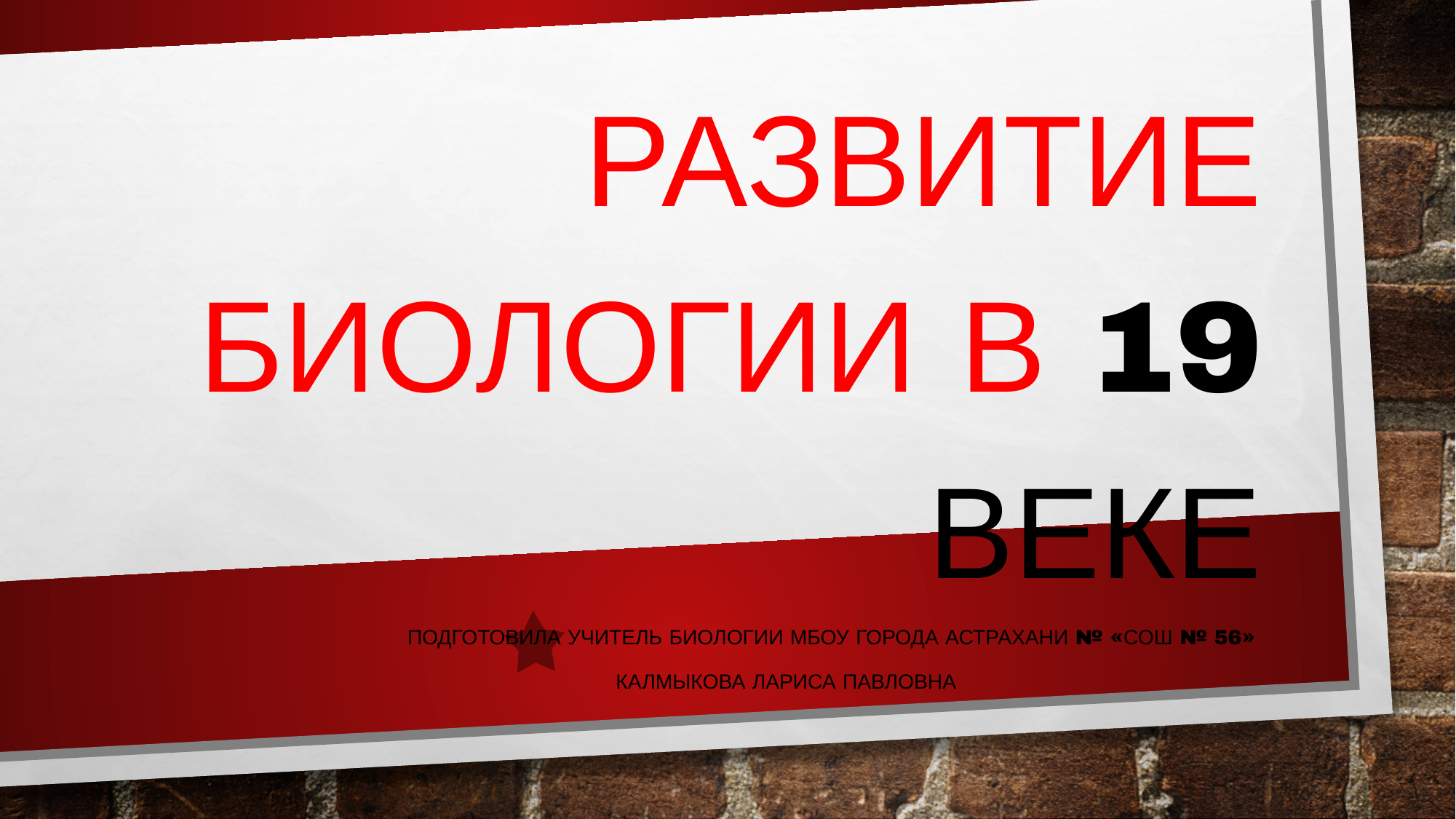

Развитие биологии в 19 веке
Подготовила учитель биологии мбоу города Астрахани № «сош № 56»
                 Калмыкова лариса павловна